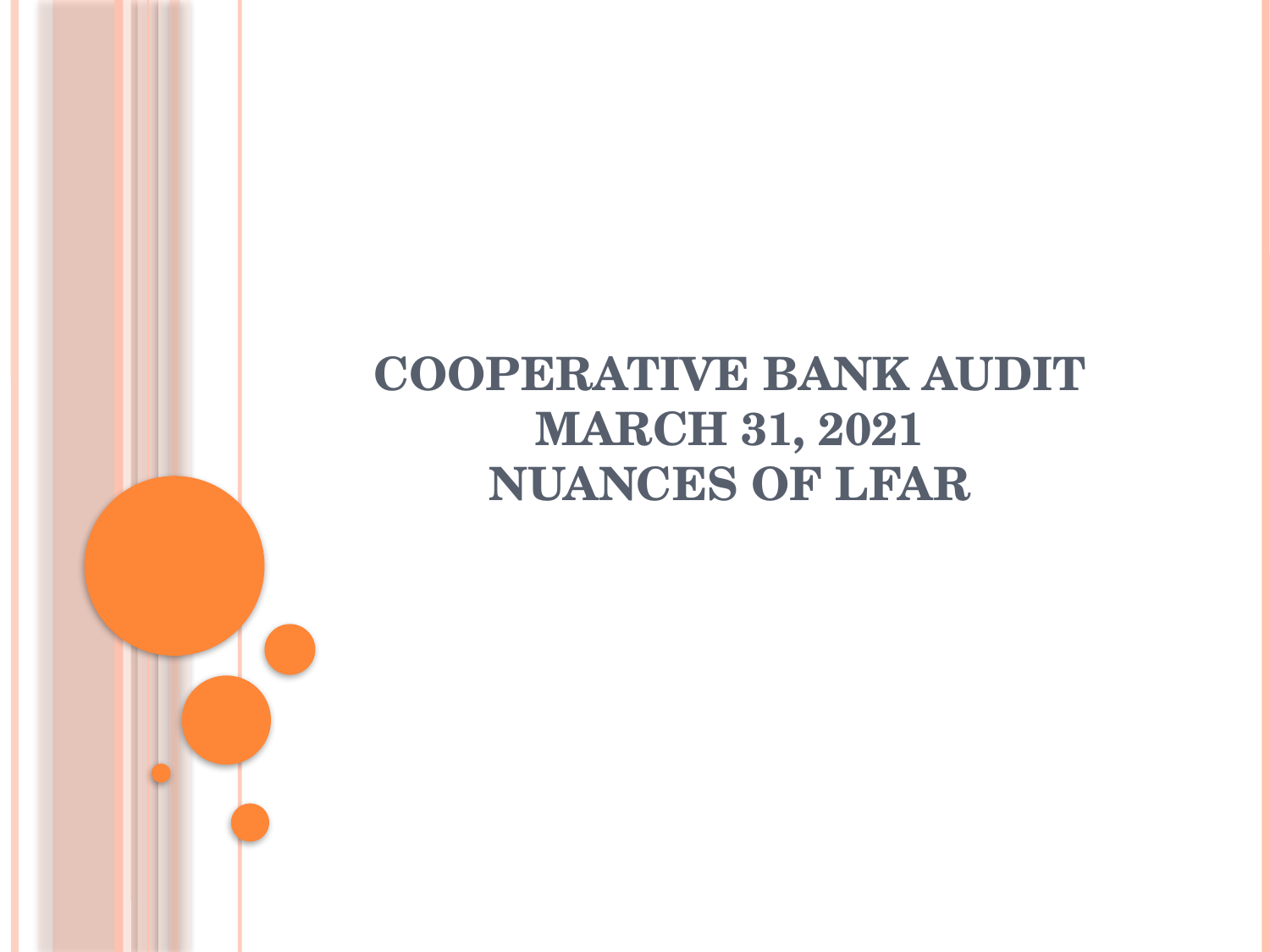

# Cooperative Bank Audit March 31, 2021 Nuances of LFAR